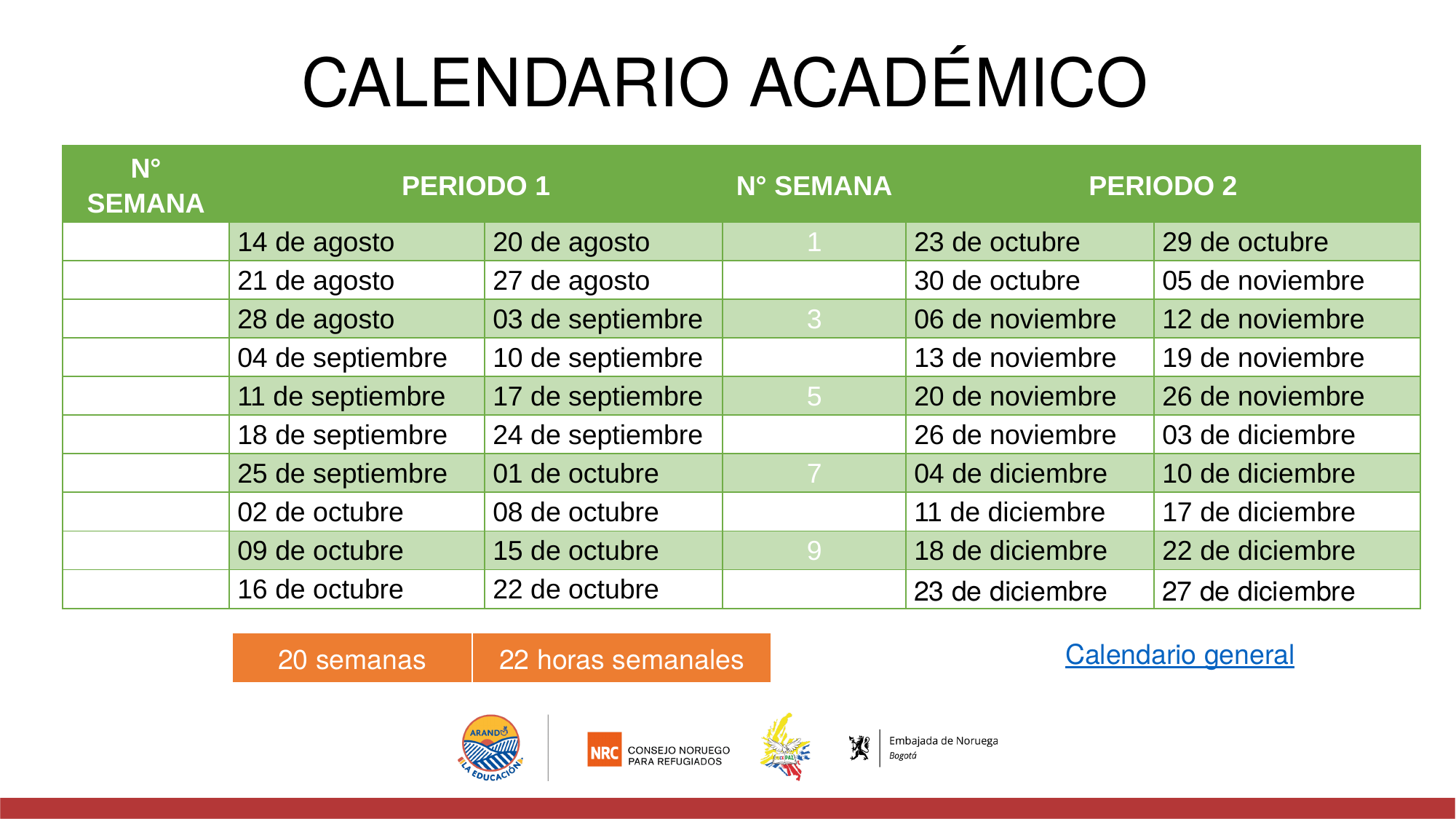

# CALENDARIO ACADÉMICO
| N° SEMANA | PERIODO 1 |  | N° SEMANA | PERIODO 2 |  |
| --- | --- | --- | --- | --- | --- |
| 1 | 14 de agosto | 20 de agosto | 1 | 23 de octubre | 29 de octubre |
| 2 | 21 de agosto | 27 de agosto | 2 | 30 de octubre | 05 de noviembre |
| 3 | 28 de agosto | 03 de septiembre | 3 | 06 de noviembre | 12 de noviembre |
| 4 | 04 de septiembre | 10 de septiembre | 4 | 13 de noviembre | 19 de noviembre |
| 5 | 11 de septiembre | 17 de septiembre | 5 | 20 de noviembre | 26 de noviembre |
| 6 | 18 de septiembre | 24 de septiembre | 6 | 26 de noviembre | 03 de diciembre |
| 7 | 25 de septiembre | 01 de octubre | 7 | 04 de diciembre | 10 de diciembre |
| 8 | 02 de octubre | 08 de octubre | 8 | 11 de diciembre | 17 de diciembre |
| 9 | 09 de octubre | 15 de octubre | 9 | 18 de diciembre | 22 de diciembre |
| 10 | 16 de octubre | 22 de octubre | 10 | 23 de diciembre | 27 de diciembre |
Calendario general
| 20 semanas | 22 horas semanales |
| --- | --- |